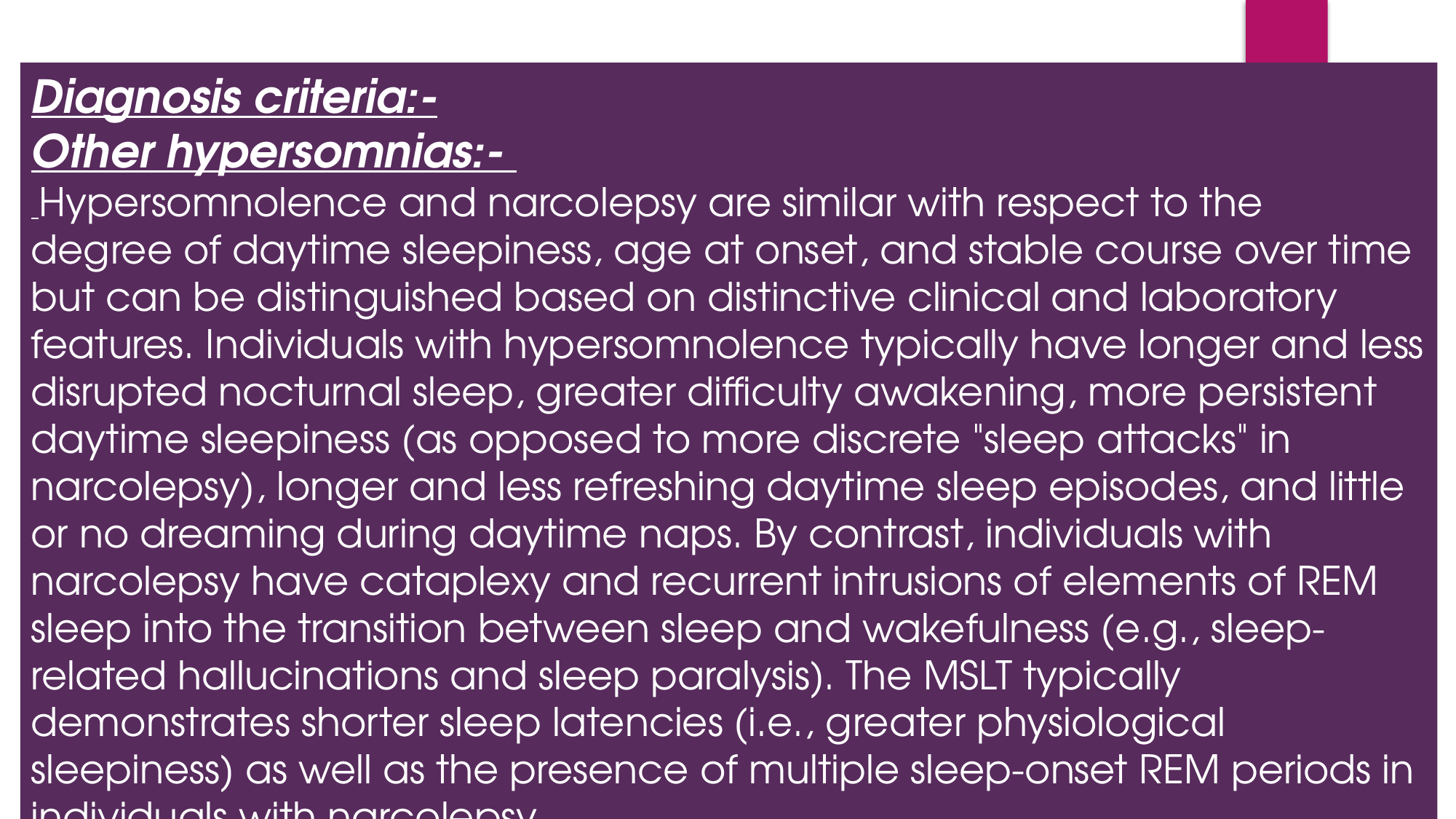

Diagnosis criteria:-
Other hypersomnias:-
 Hypersomnolence and narcolepsy are similar with respect to the
degree of daytime sleepiness, age at onset, and stable course over time but can be distin­guished based on distinctive clinical and laboratory features. Individuals with hypersomnolence typically have longer and less disrupted nocturnal sleep, greater difficulty awakening, more persistent daytime sleepiness (as opposed to more discrete "sleep attacks" in narcolepsy), longer and less refreshing daytime sleep episodes, and little or no dreaming during daytime naps. By contrast, individuals with narcolepsy have cataplexy and recurrent intrusions of elements of REM sleep into the transition between sleep and wakefulness (e.g., sleep-related hallucinations and sleep paralysis). The MSLT typically demonstrates shorter sleep latencies (i.e., greater physiological sleepiness) as well as the presence of multiple sleep-onset REM periods in individuals with narcolepsy.